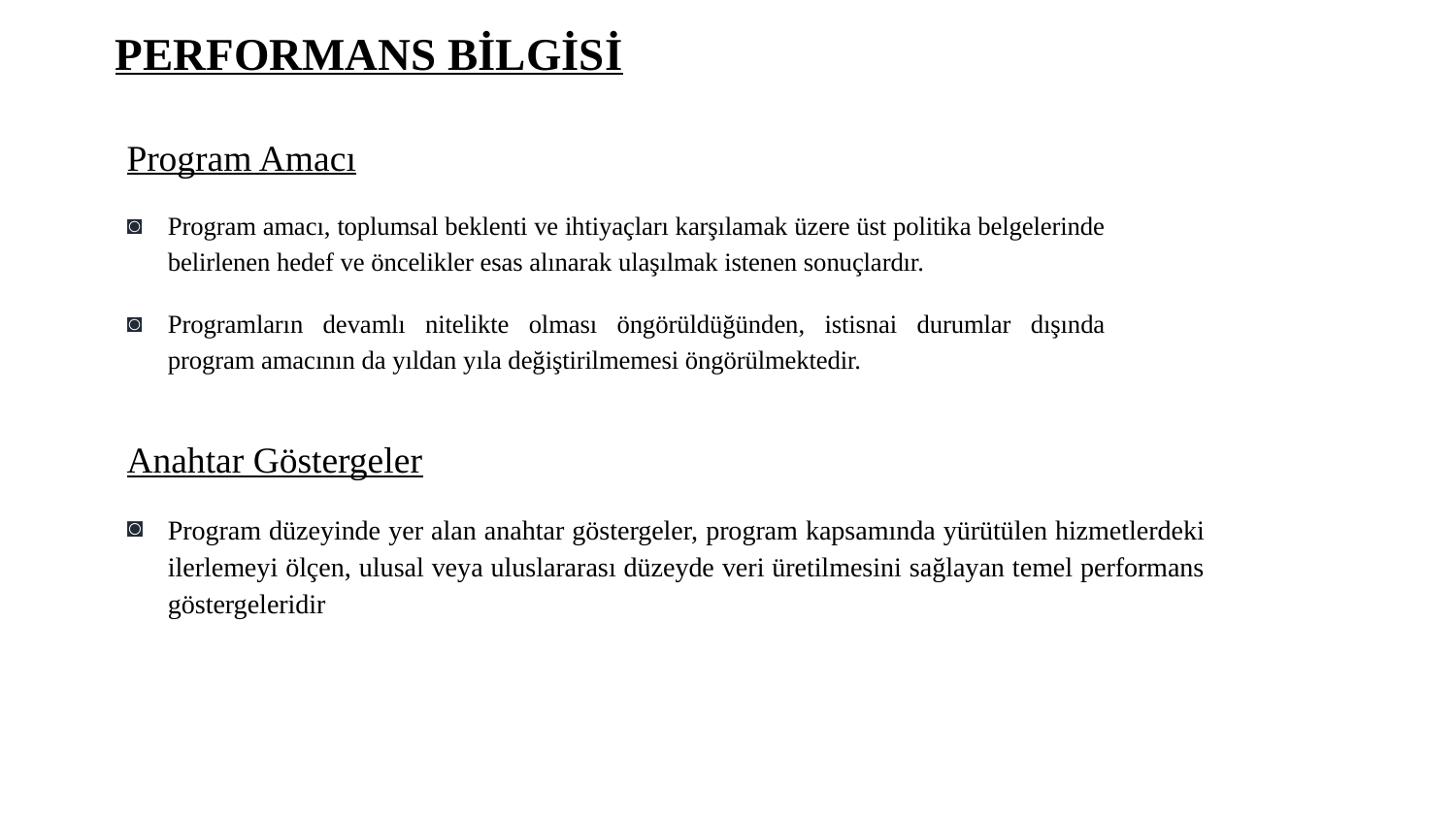

PERFORMANS BİLGİSİ
Program Amacı
Program amacı, toplumsal beklenti ve ihtiyaçları karşılamak üzere üst politika belgelerinde belirlenen hedef ve öncelikler esas alınarak ulaşılmak istenen sonuçlardır.
Programların devamlı nitelikte olması öngörüldüğünden, istisnai durumlar dışında program amacının da yıldan yıla değiştirilmemesi öngörülmektedir.
Anahtar Göstergeler
Program düzeyinde yer alan anahtar göstergeler, program kapsamında yürütülen hizmetlerdeki ilerlemeyi ölçen, ulusal veya uluslararası düzeyde veri üretilmesini sağlayan temel performans göstergeleridir